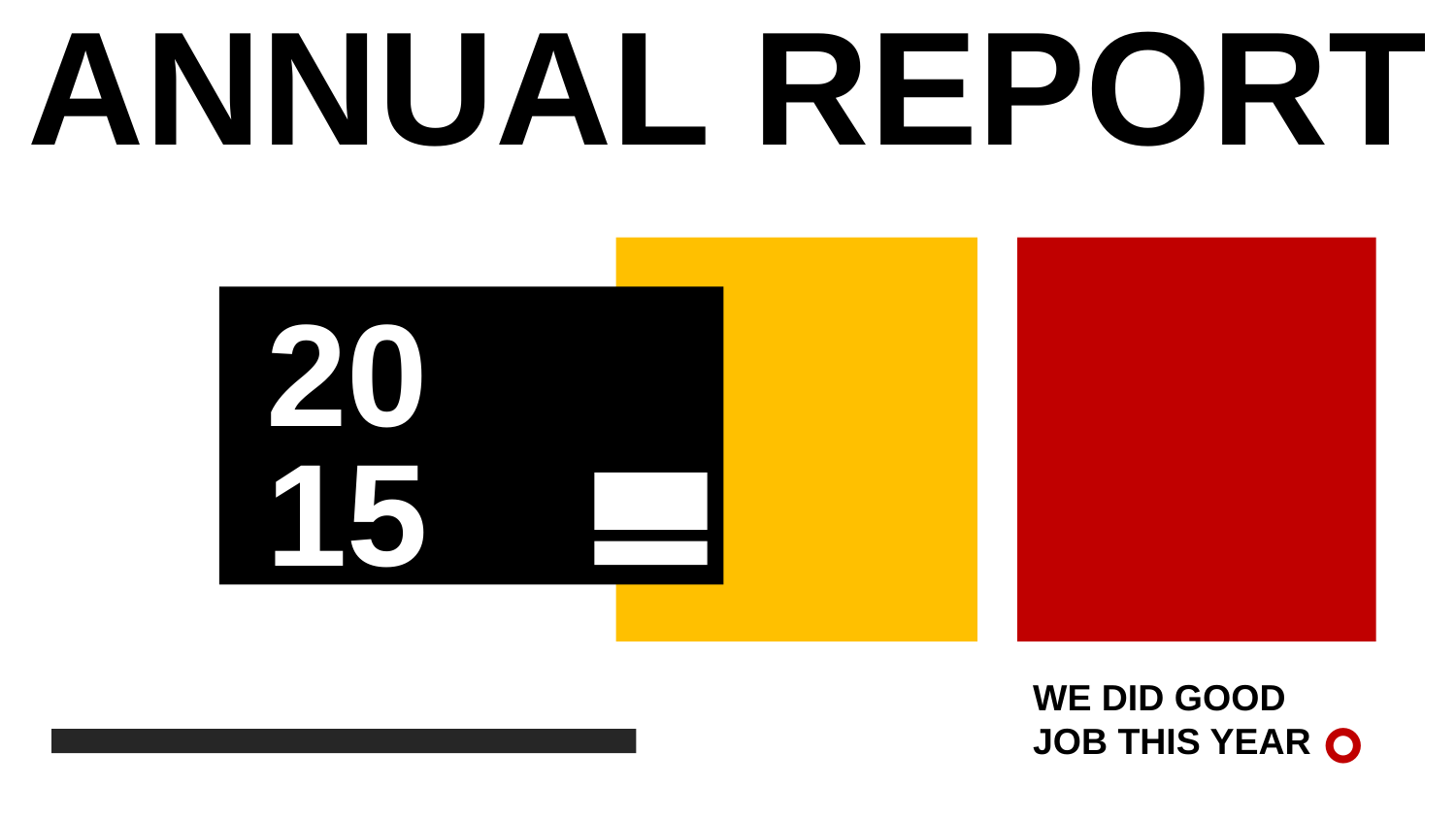

ANNUAL REPORT

20
15

。
WE DID GOOD
JOB THIS YEAR